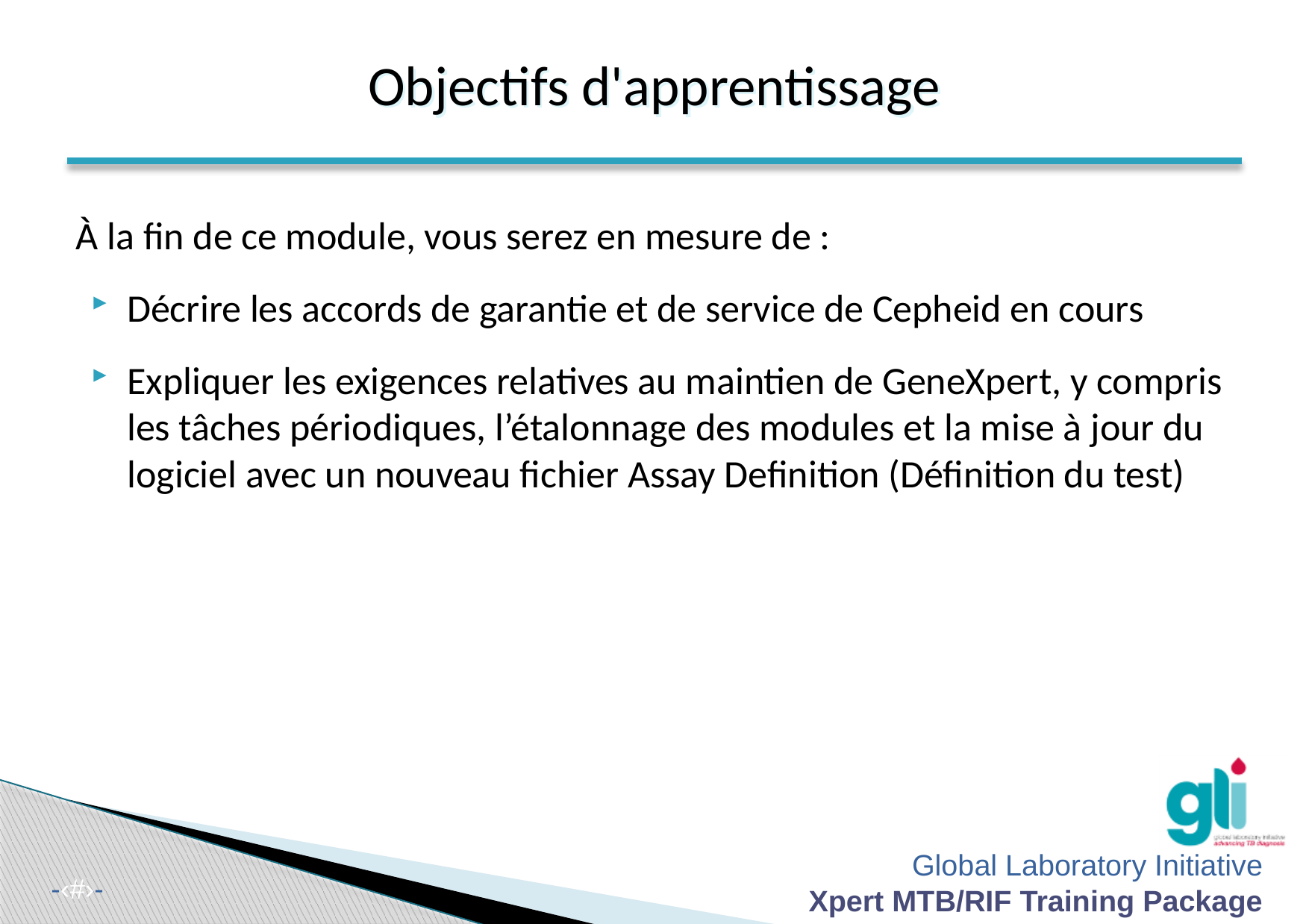

Objectifs d'apprentissage
#
À la fin de ce module, vous serez en mesure de :
Décrire les accords de garantie et de service de Cepheid en cours
Expliquer les exigences relatives au maintien de GeneXpert, y compris les tâches périodiques, l’étalonnage des modules et la mise à jour du logiciel avec un nouveau fichier Assay Definition (Définition du test)